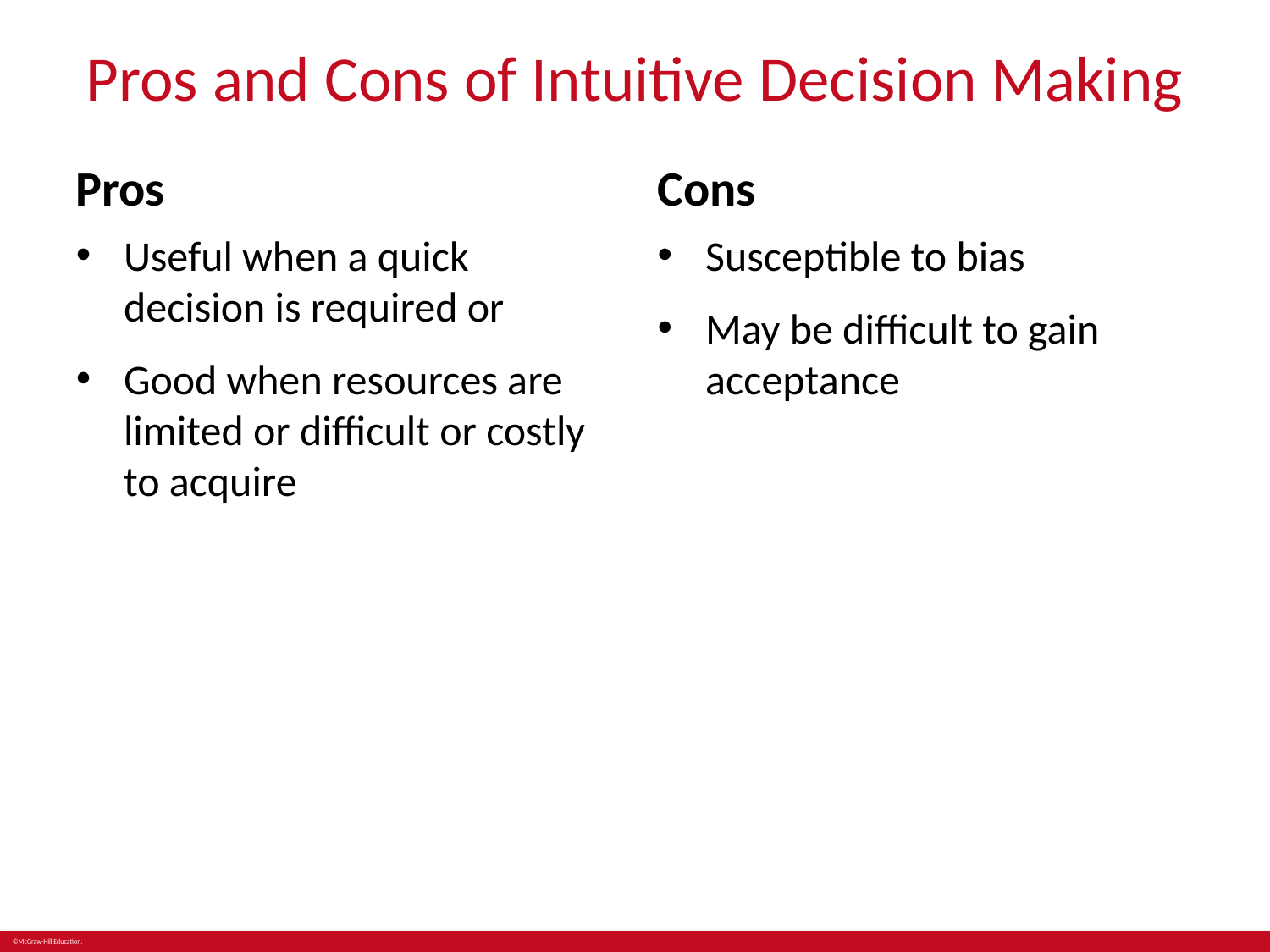

# Pros and Cons of Intuitive Decision Making
Pros
Cons
Useful when a quick decision is required or
Good when resources are limited or difficult or costly to acquire
Susceptible to bias
May be difficult to gain acceptance